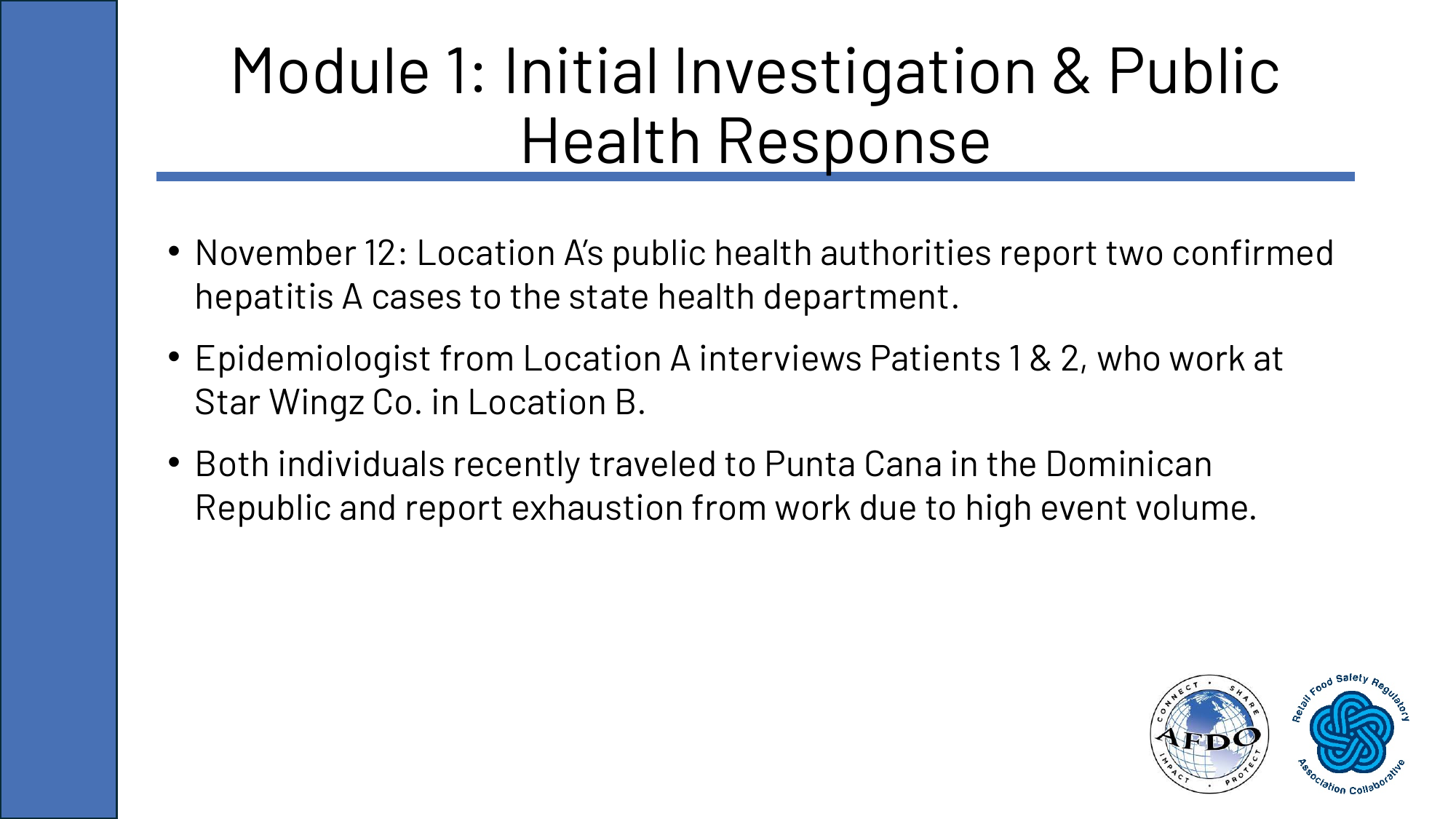

# Module 1: Initial Investigation & Public Health Response
November 12: Location A’s public health authorities report two confirmed hepatitis A cases to the state health department.
Epidemiologist from Location A interviews Patients 1 & 2, who work at Star Wingz Co. in Location B.
Both individuals recently traveled to Punta Cana in the Dominican Republic and report exhaustion from work due to high event volume.